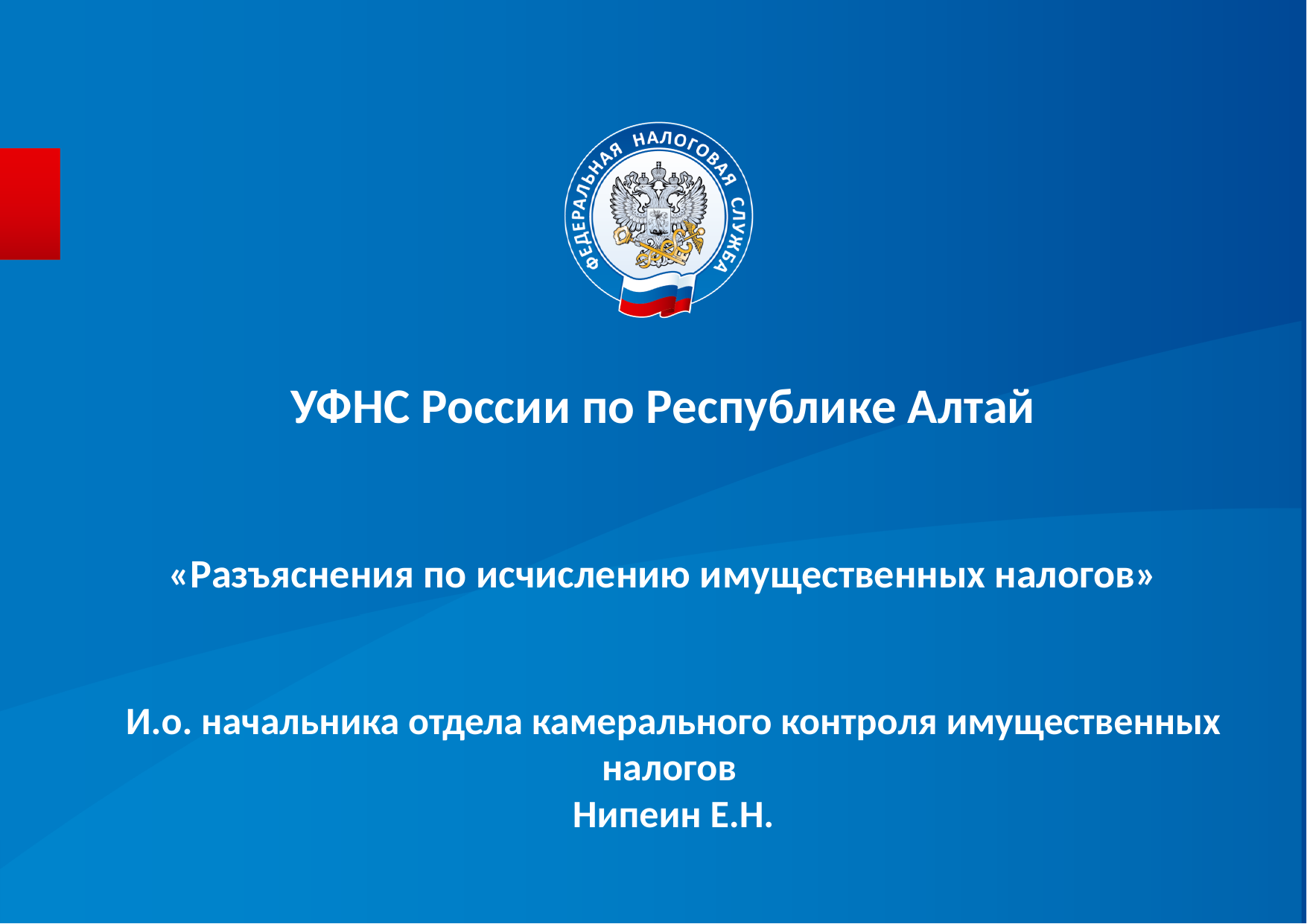

УФНС России по Республике Алтай

# «Разъяснения по исчислению имущественных налогов»
И.о. начальника отдела камерального контроля имущественных налогов
Нипеин Е.Н.